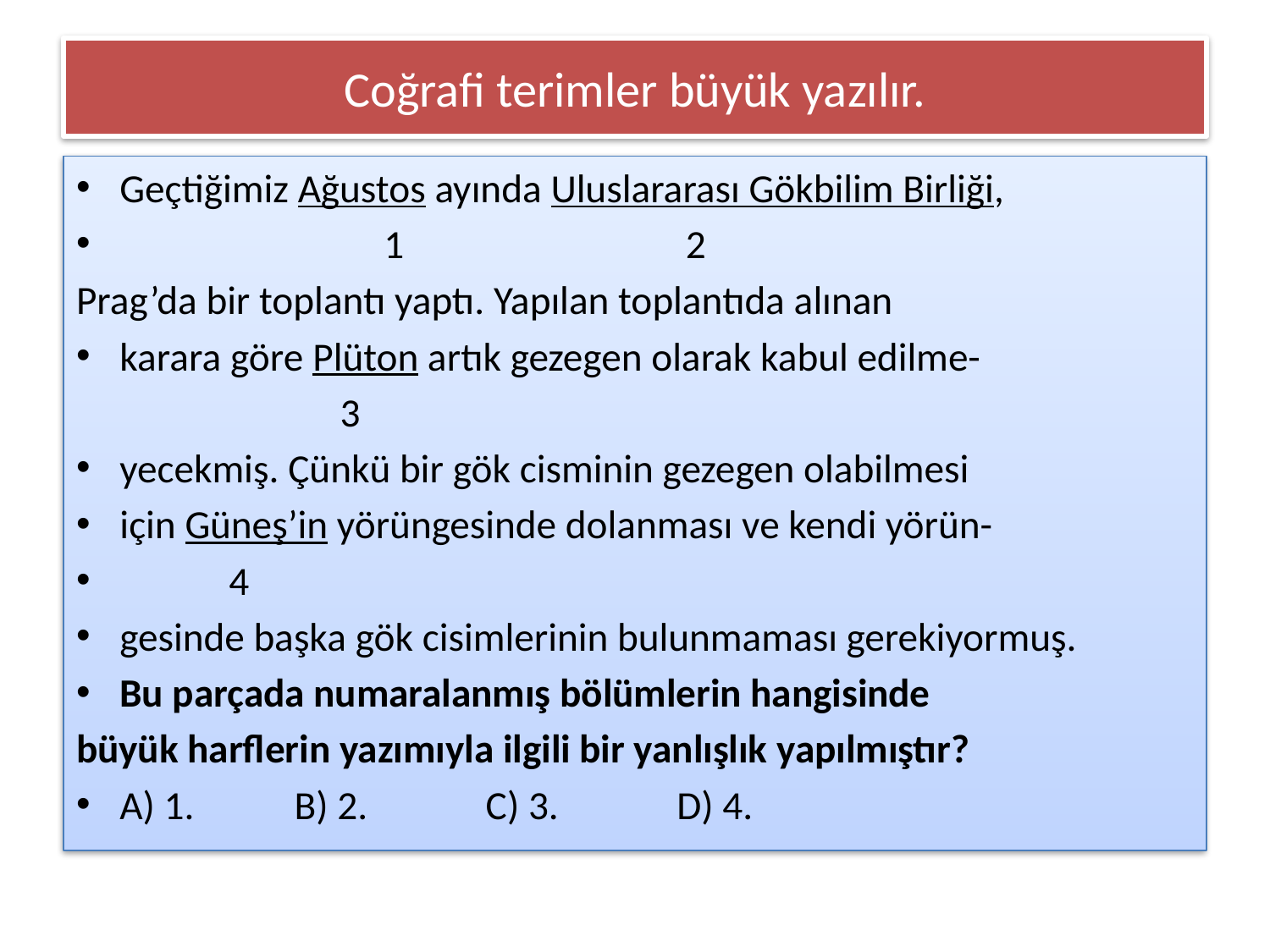

# Coğrafi terimler büyük yazılır.
Geçtiğimiz Ağustos ayında Uluslararası Gökbilim Birliği,
                             1                               2
Prag’da bir toplantı yaptı. Yapılan toplantıda alınan
karara göre Plüton artık gezegen olarak kabul edilme-
                             3
yecekmiş. Çünkü bir gök cisminin gezegen olabilmesi
için Güneş’in yörüngesinde dolanması ve kendi yörün-
            4
gesinde başka gök cisimlerinin bulunmaması gerekiyormuş.
Bu parçada numaralanmış bölümlerin hangisinde
büyük harflerin yazımıyla ilgili bir yanlışlık yapılmıştır?
A) 1.           B) 2.             C) 3.             D) 4.